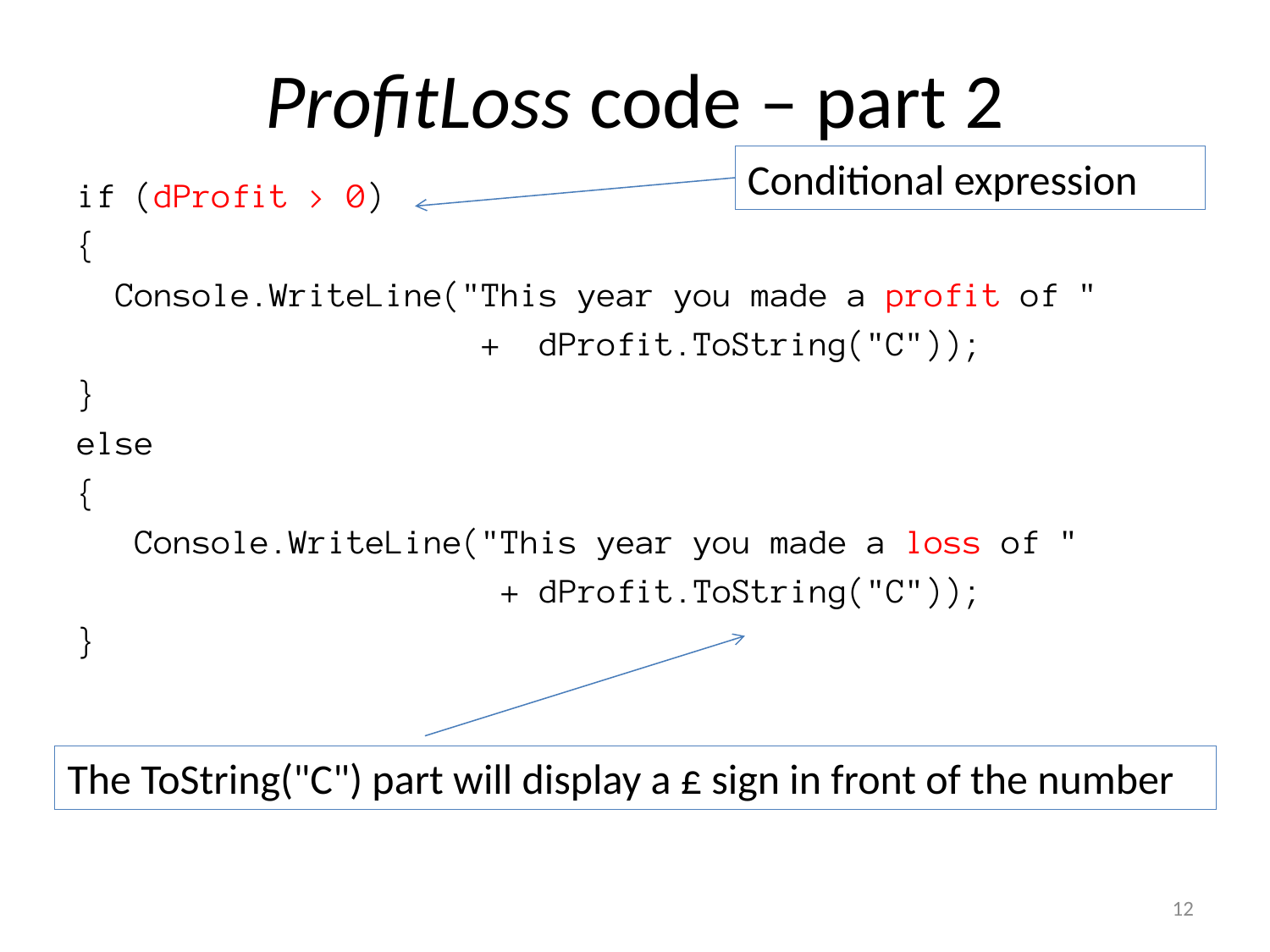

# ProfitLoss code – part 2
Conditional expression
if (dProfit > 0)
{
  Console.WriteLine("This year you made a profit of "
                     +  dProfit.ToString("C"));
}
else
{
   Console.WriteLine("This year you made a loss of "
                      + dProfit.ToString("C"));
}

The ToString("C") part will display a £ sign in front of the number
12